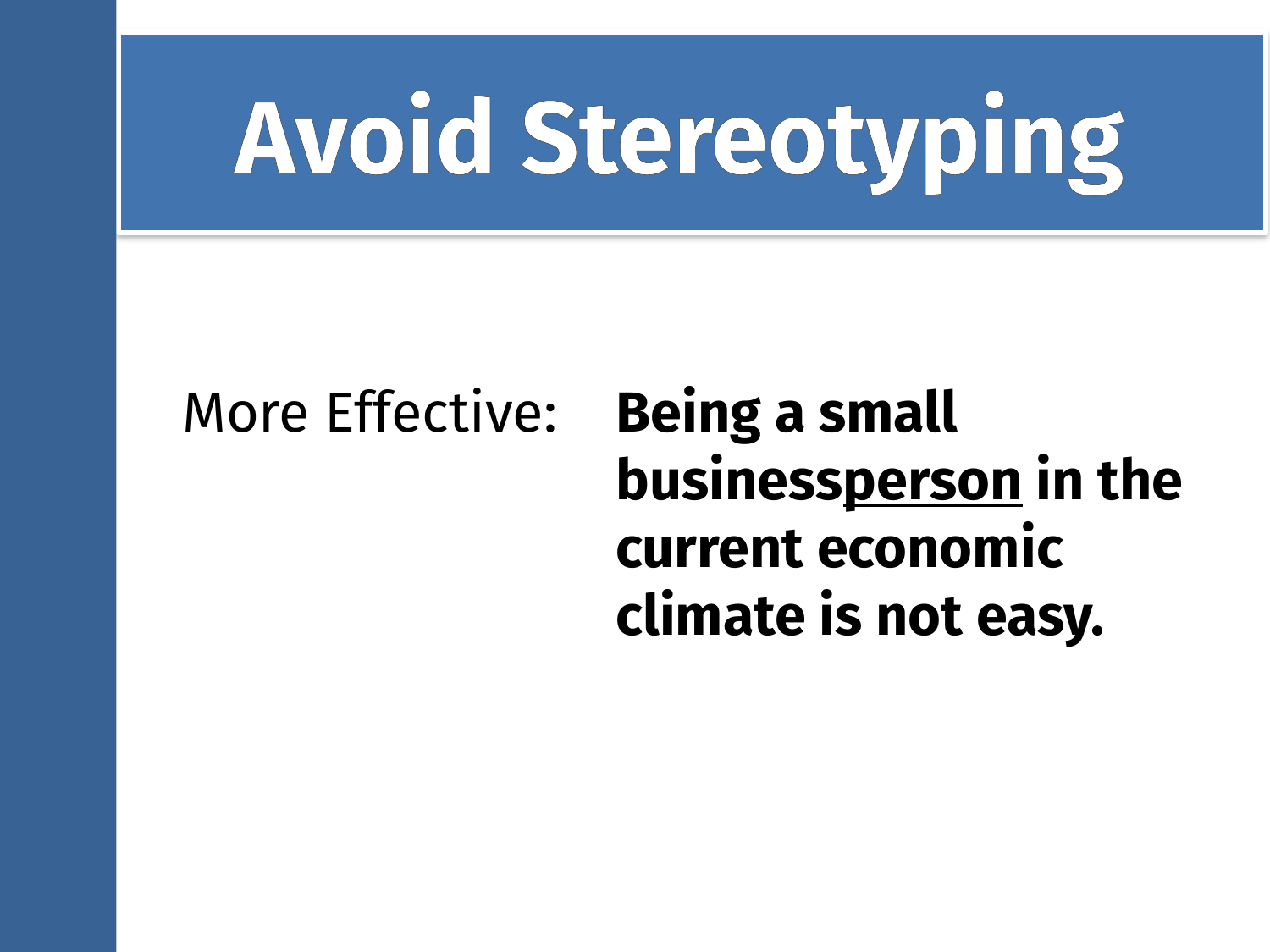

# Avoid Stereotyping
| More Effective: | Being a small businessperson in the current economic climate is not easy. |
| --- | --- |